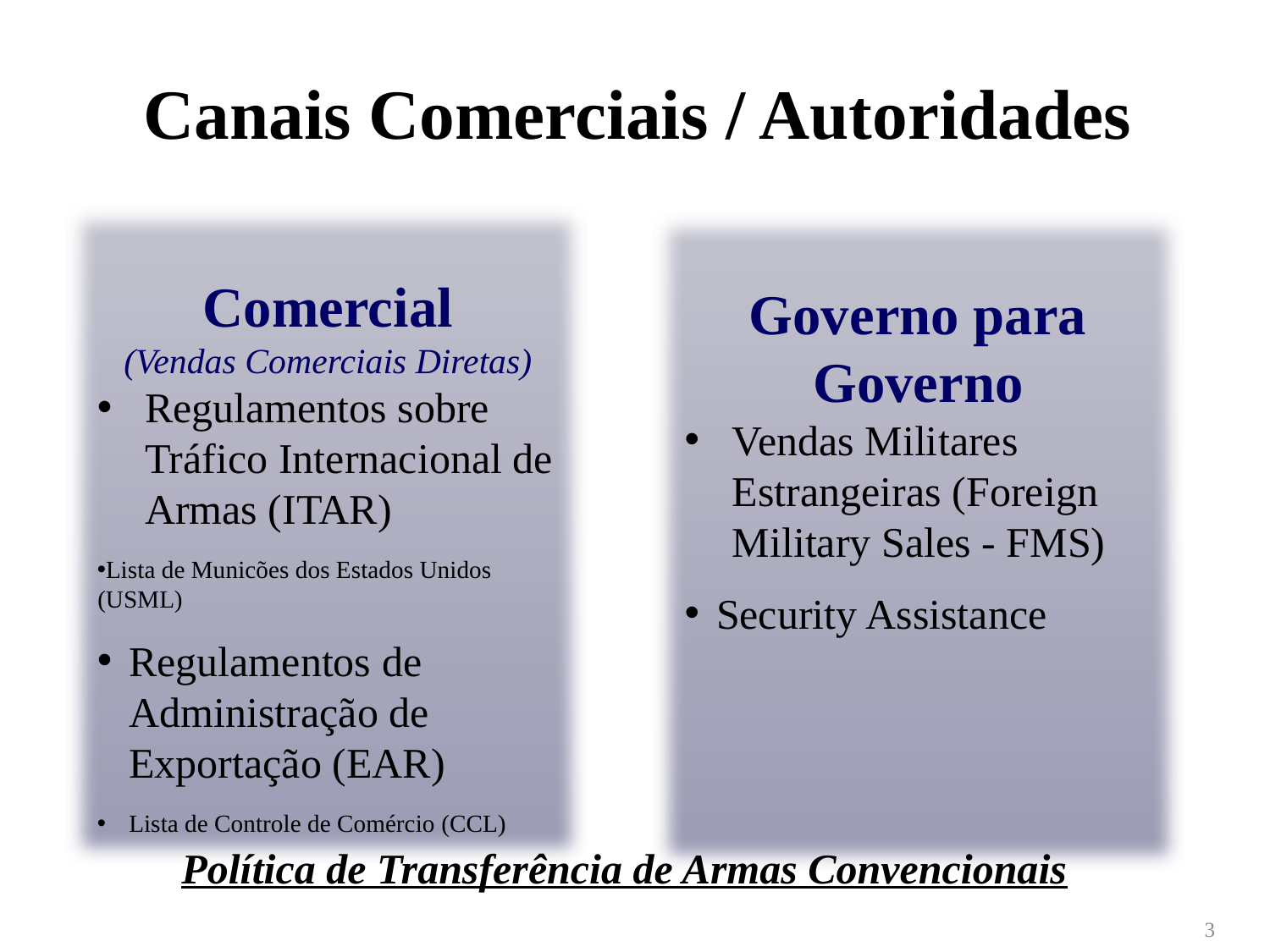

Canais Comerciais / Autoridades
#

Comercial
(Vendas Comerciais Diretas)
Regulamentos sobre Tráfico Internacional de Armas (ITAR)
Lista de Municões dos Estados Unidos (USML)
Regulamentos de Administração de Exportação (EAR)
Lista de Controle de Comércio (CCL)
Governo para Governo
Vendas Militares Estrangeiras (Foreign Military Sales - FMS)
Security Assistance
Política de Transferência de Armas Convencionais
3